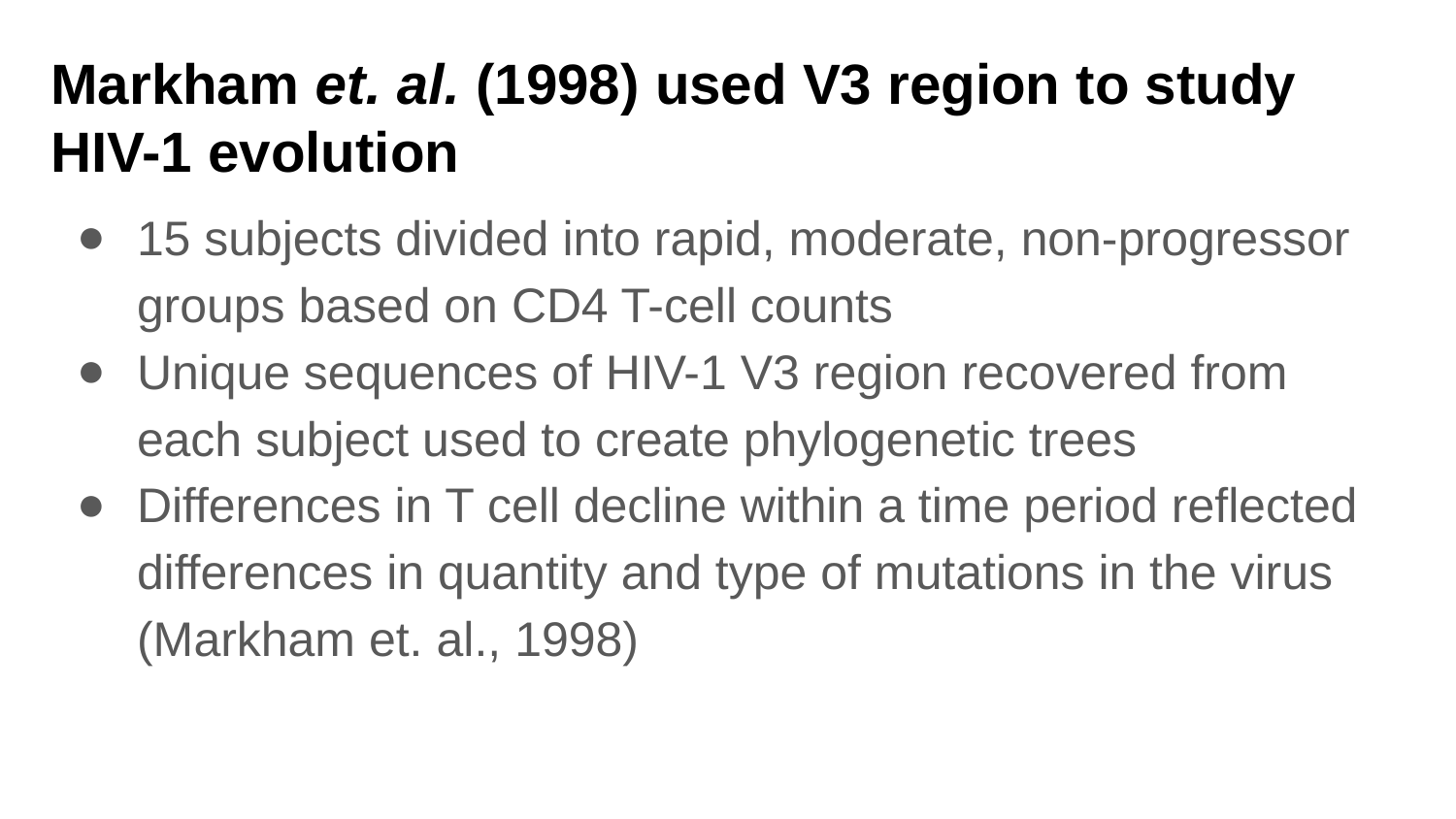

# Markham et. al. (1998) used V3 region to study HIV-1 evolution
15 subjects divided into rapid, moderate, non-progressor groups based on CD4 T-cell counts
Unique sequences of HIV-1 V3 region recovered from each subject used to create phylogenetic trees
Differences in T cell decline within a time period reflected differences in quantity and type of mutations in the virus (Markham et. al., 1998)